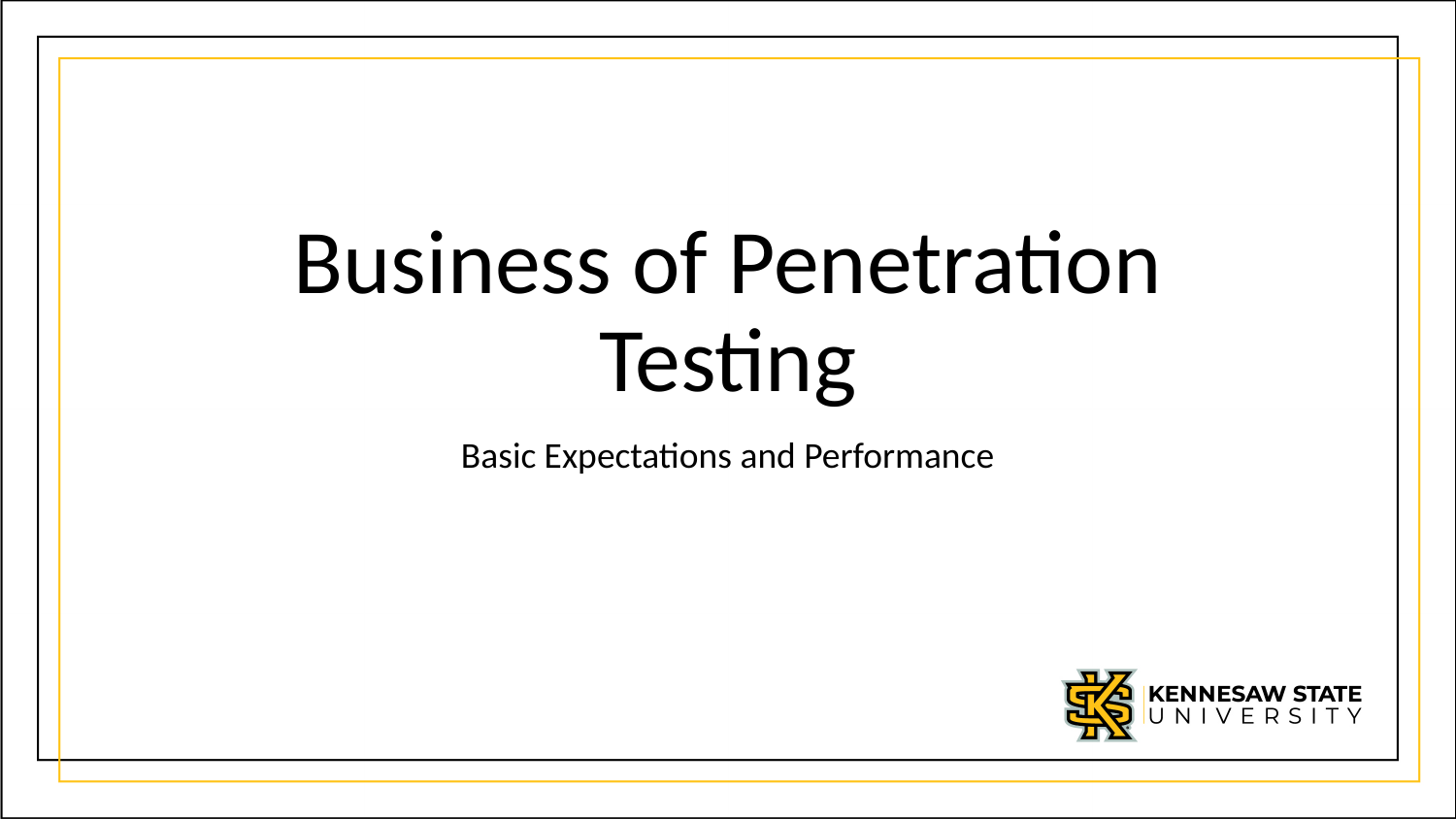

# Business of Penetration Testing
Basic Expectations and Performance